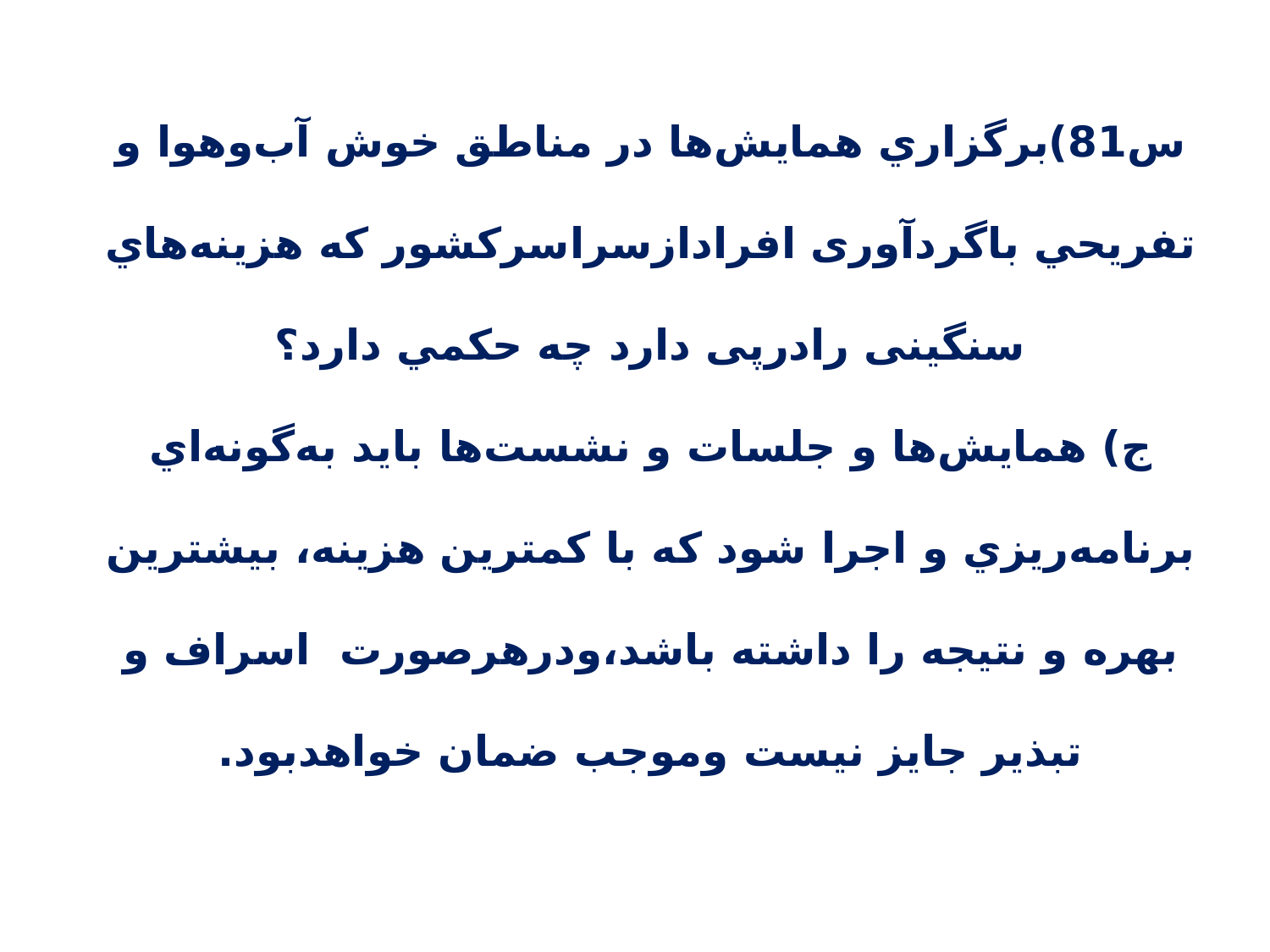

س81)برگزاري همايش‌ها در مناطق خوش آب‌و‌هوا و تفريحي باگردآوری افرادازسراسرکشور که هزينه‌هاي سنگينی رادرپی دارد چه حكمي دارد؟
ج) همايش‌ها و جلسات و نشست‌ها بايد به‌گونه‌اي برنامه‌ريزي و اجرا شود كه با كمترين هزينه، بيشترين بهره و نتيجه را داشته باشد،ودرهرصورت  اسراف و تبذير جايز نيست وموجب ضمان خواهدبود.